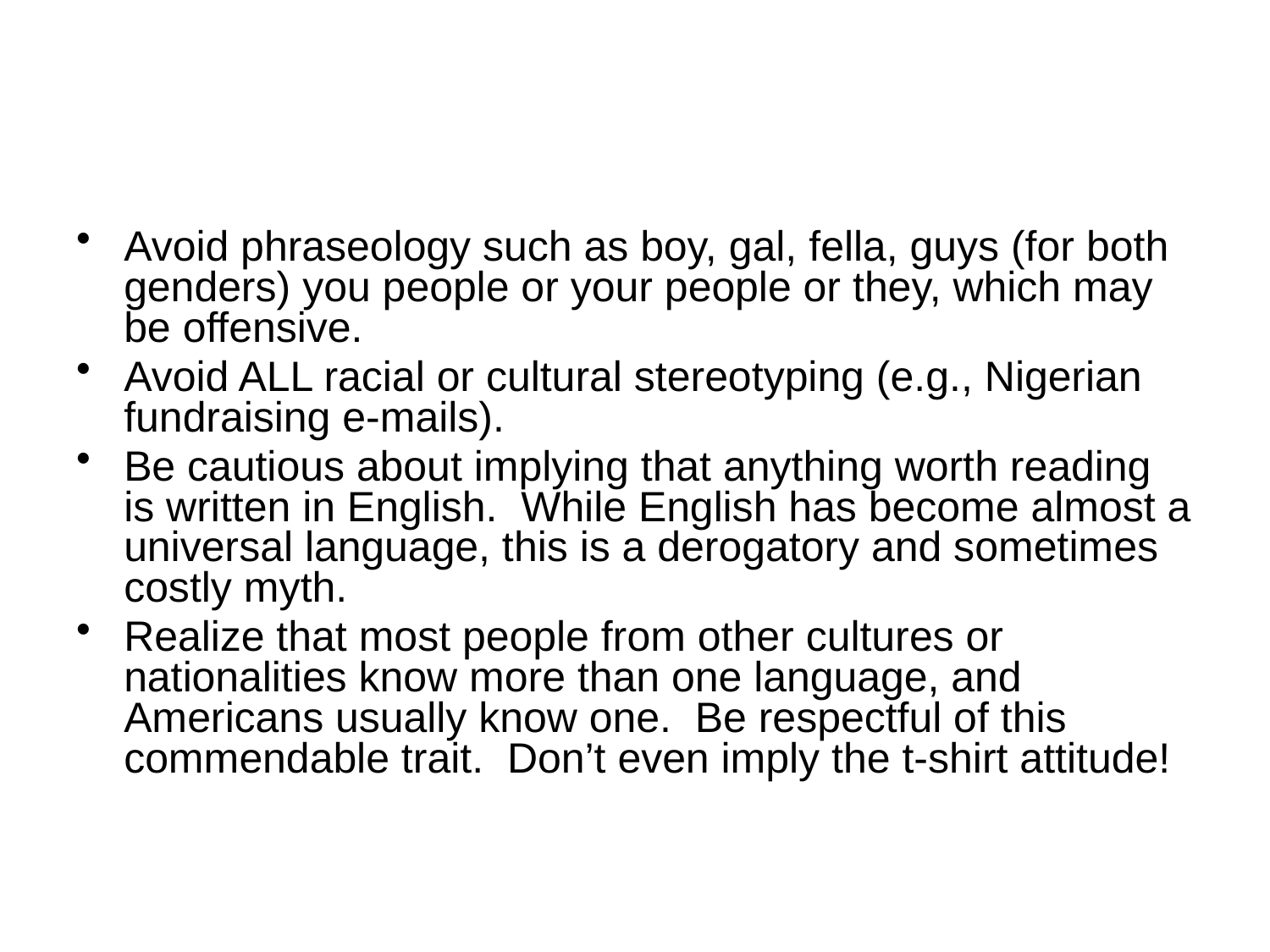

#
Avoid phraseology such as boy, gal, fella, guys (for both genders) you people or your people or they, which may be offensive.
Avoid ALL racial or cultural stereotyping (e.g., Nigerian fundraising e-mails).
Be cautious about implying that anything worth reading is written in English.  While English has become almost a universal language, this is a derogatory and sometimes costly myth.
Realize that most people from other cultures or nationalities know more than one language, and Americans usually know one.  Be respectful of this commendable trait.  Don’t even imply the t-shirt attitude!